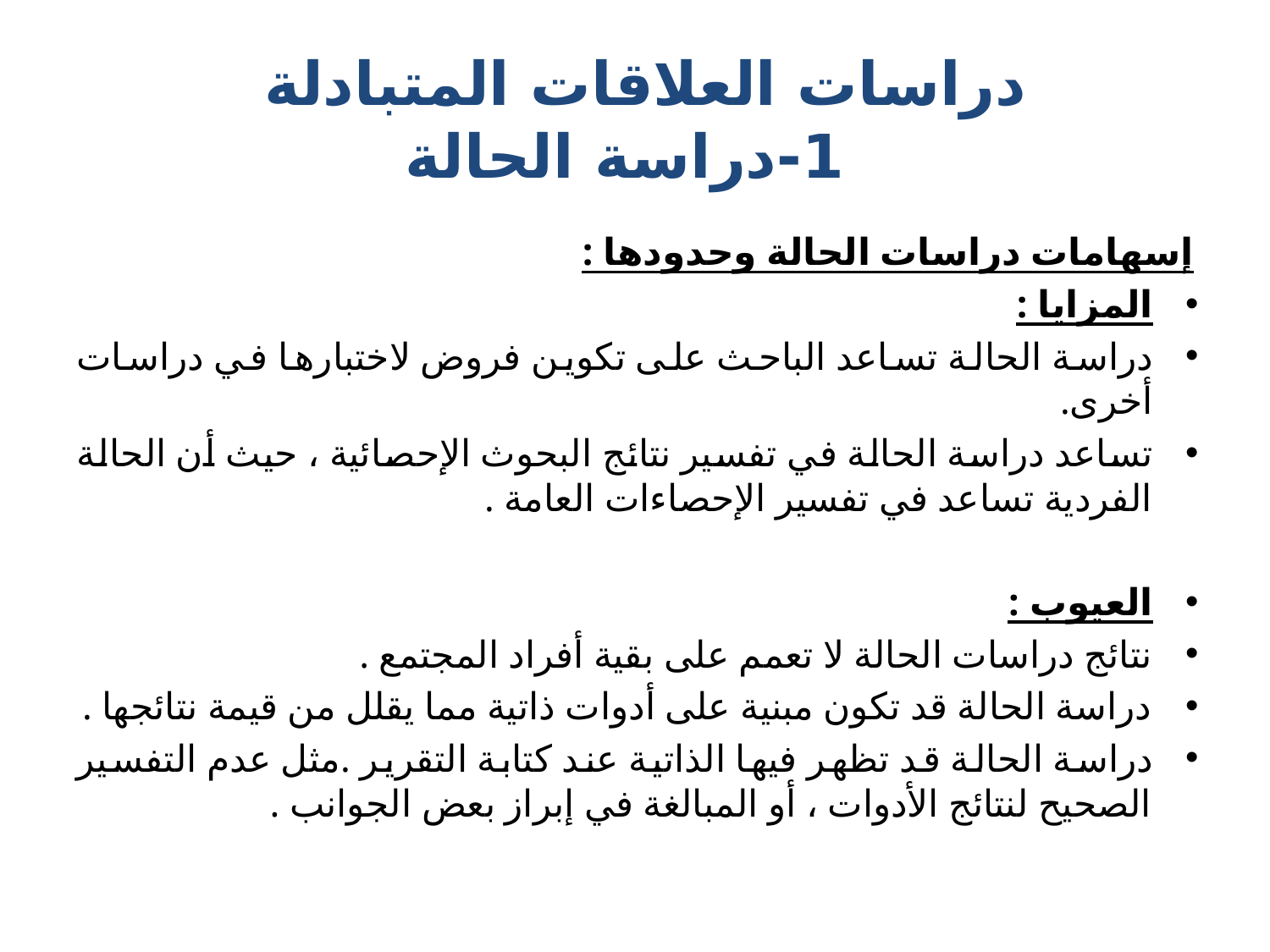

# دراسات العلاقات المتبادلة 1-دراسة الحالة
إسهامات دراسات الحالة وحدودها :
المزايا :
دراسة الحالة تساعد الباحث على تكوين فروض لاختبارها في دراسات أخرى.
تساعد دراسة الحالة في تفسير نتائج البحوث الإحصائية ، حيث أن الحالة الفردية تساعد في تفسير الإحصاءات العامة .

العيوب :
نتائج دراسات الحالة لا تعمم على بقية أفراد المجتمع .
دراسة الحالة قد تكون مبنية على أدوات ذاتية مما يقلل من قيمة نتائجها .
دراسة الحالة قد تظهر فيها الذاتية عند كتابة التقرير .مثل عدم التفسير الصحيح لنتائج الأدوات ، أو المبالغة في إبراز بعض الجوانب .